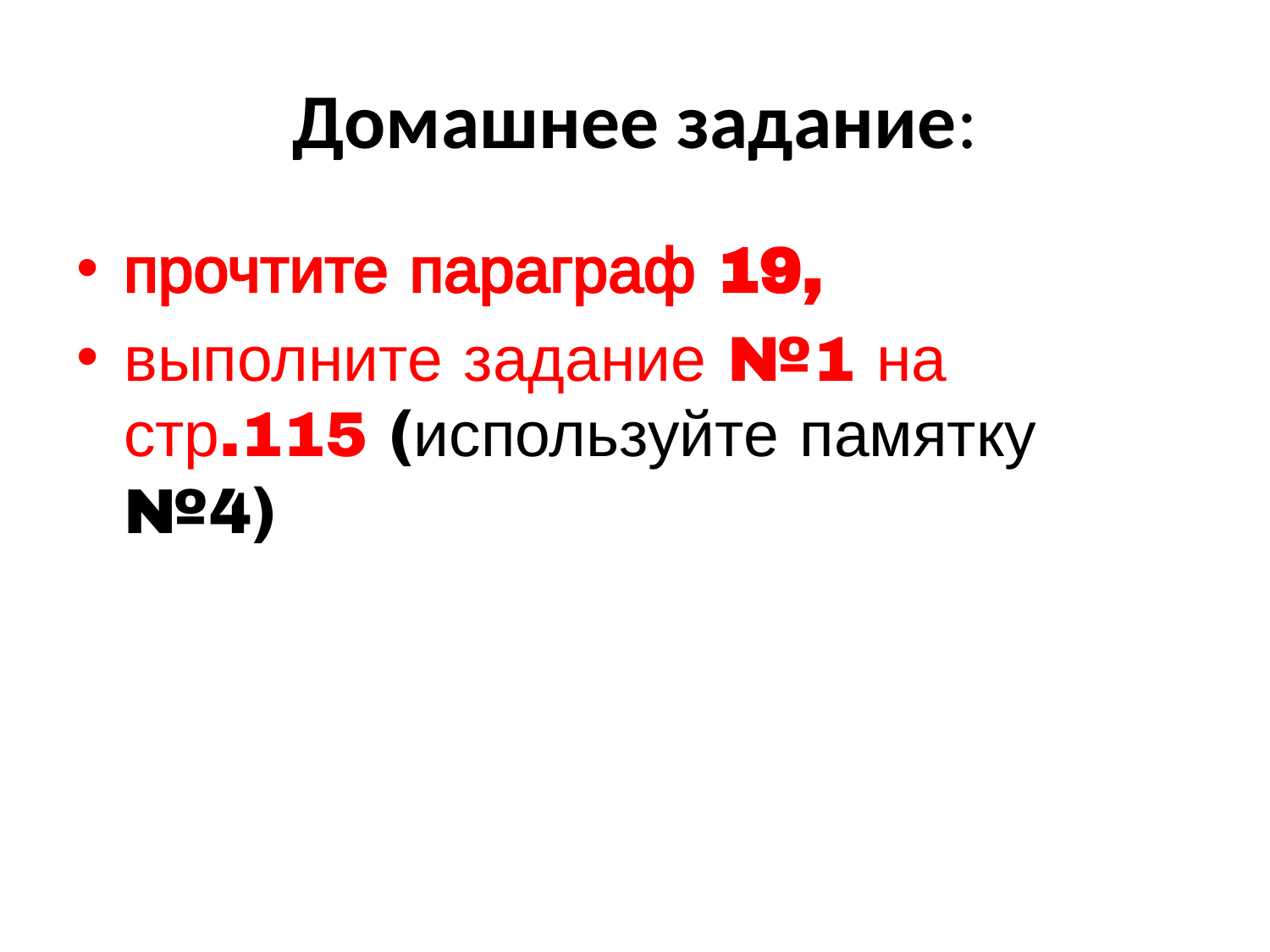

# Домашнее задание:
прочтите параграф 19,
выполните задание №1 на стр.115 (используйте памятку №4)